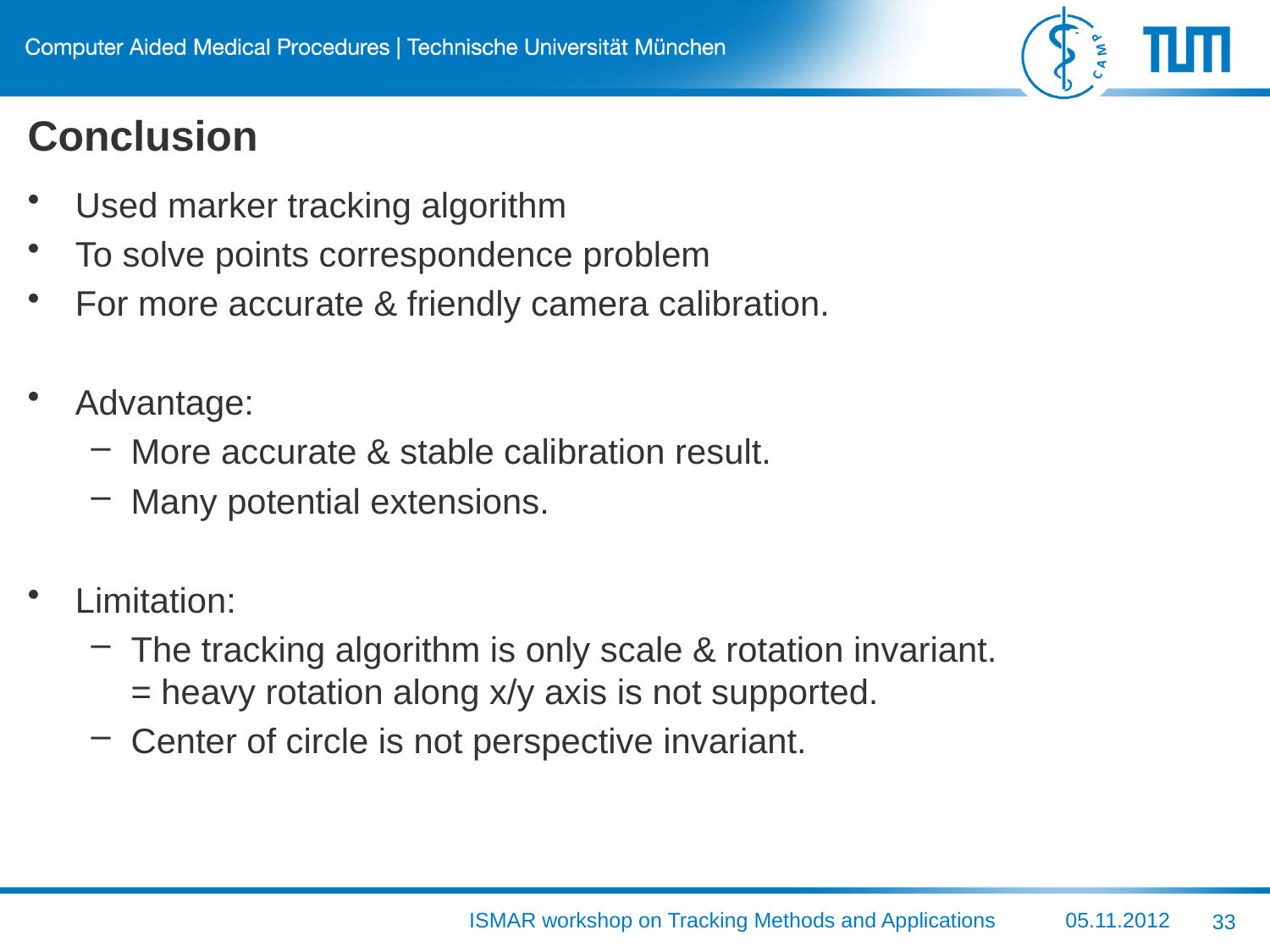

# Conclusion
Used marker tracking algorithm
To solve points correspondence problem
For more accurate & friendly camera calibration.

Advantage:
More accurate & stable calibration result.
Many potential extensions.

Limitation:
The tracking algorithm is only scale & rotation invariant.
= heavy rotation along x/y axis is not supported.
Center of circle is not perspective invariant.
ISMAR workshop on Tracking Methods and Applications
05.11.2012
33